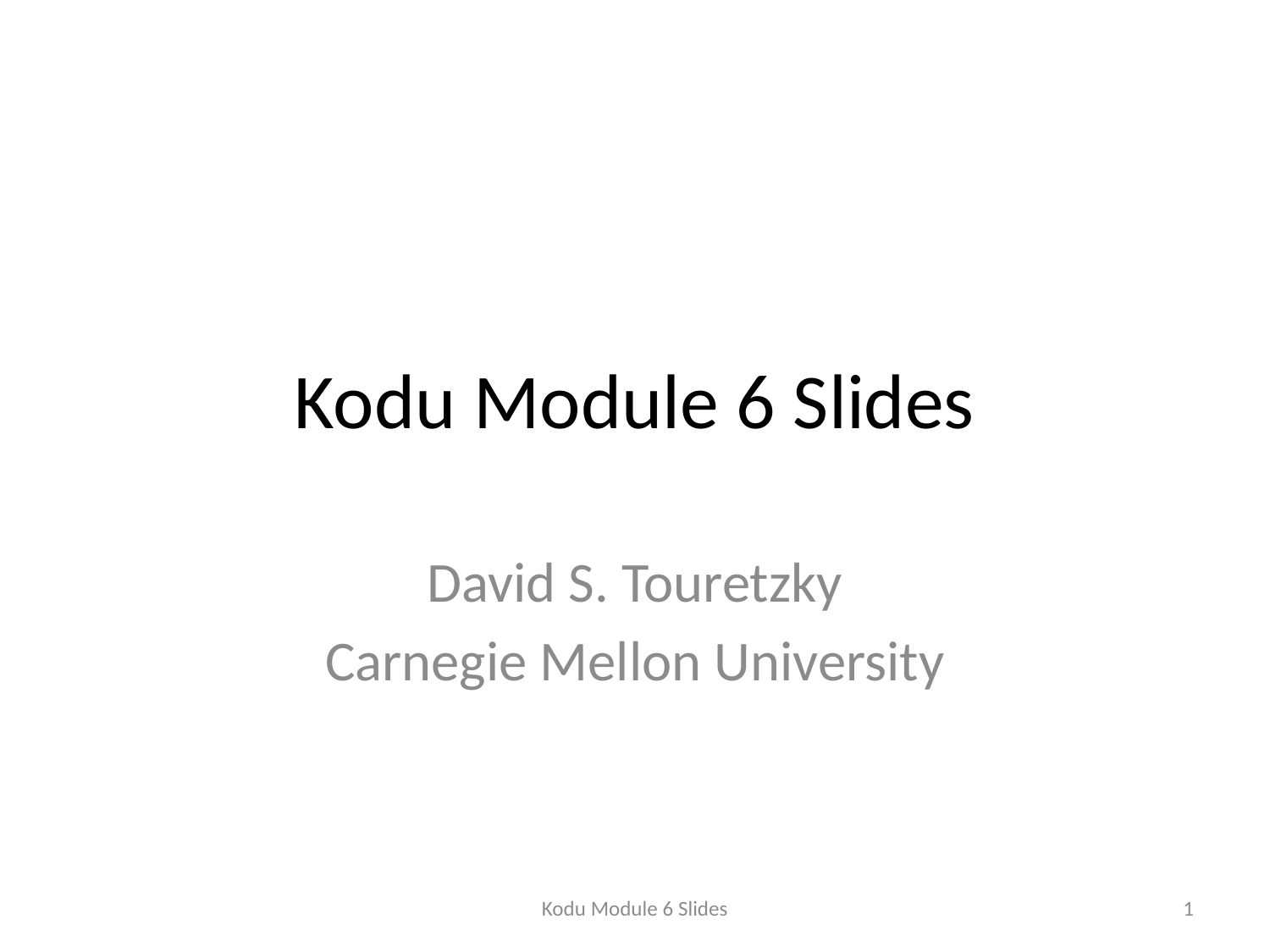

# Kodu Module 6 Slides
David S. Touretzky
Carnegie Mellon University
Kodu Module 6 Slides
1